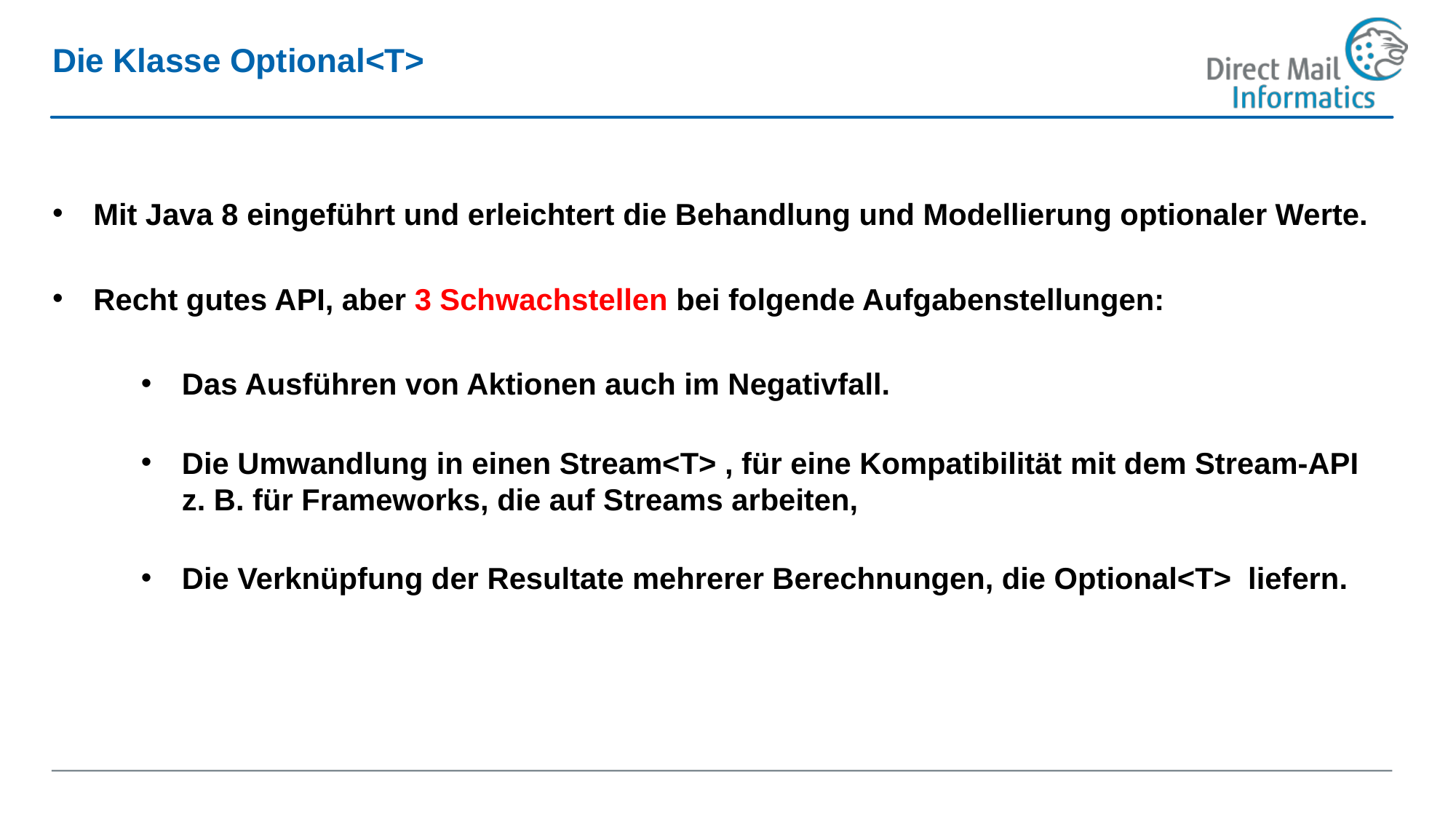

# Die Klasse Optional<T>

Mit Java 8 eingeführt und erleichtert die Behandlung und Modellierung optionaler Werte.

Recht gutes API, aber 3 Schwachstellen bei folgende Aufgabenstellungen:

Das Ausführen von Aktionen auch im Negativfall.
Die Umwandlung in einen Stream<T> , für eine Kompatibilität mit dem Stream-API z. B. für Frameworks, die auf Streams arbeiten,
Die Verknüpfung der Resultate mehrerer Berechnungen, die Optional<T>  liefern.